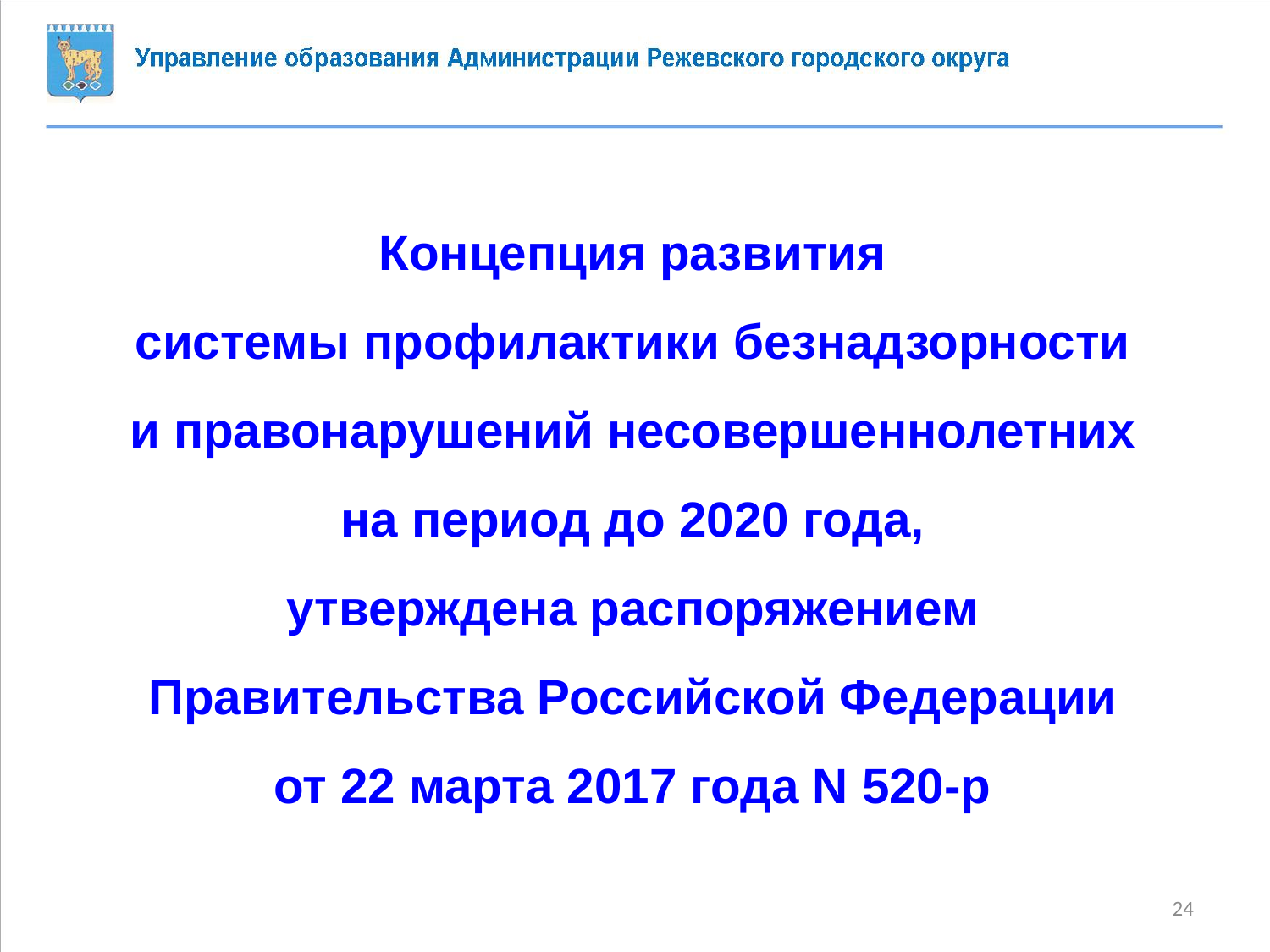

Концепция развития
системы профилактики безнадзорности
и правонарушений несовершеннолетних
на период до 2020 года,
утверждена распоряжением
Правительства Российской Федерации
от 22 марта 2017 года N 520-р
24